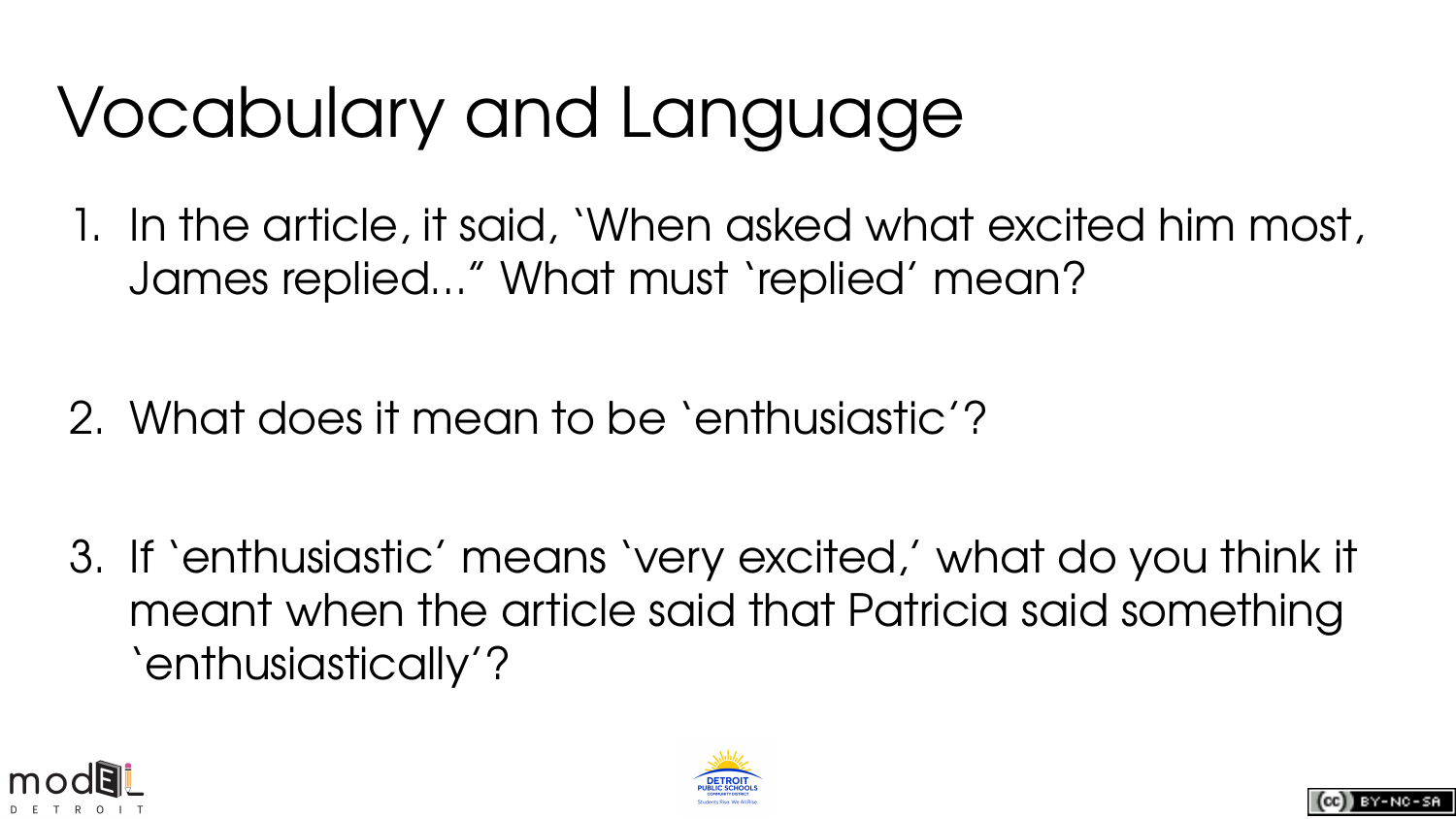

# Vocabulary and Language
In the article, it said, ‘When asked what excited him most, James replied…” What must ‘replied’ mean?

What does it mean to be ‘enthusiastic’?

If ‘enthusiastic’ means ‘very excited,’ what do you think it meant when the article said that Patricia said something ‘enthusiastically’?